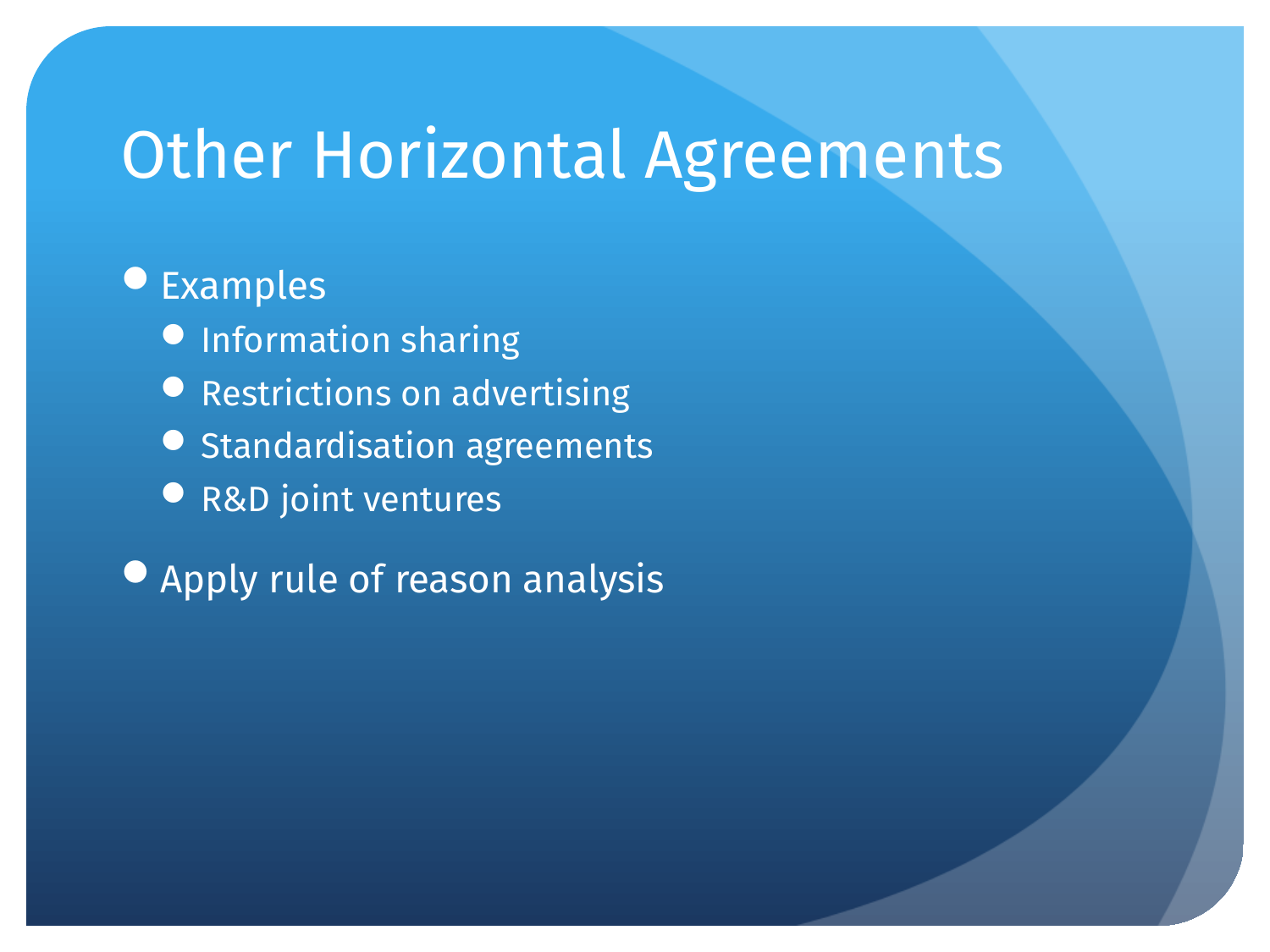

# Other Horizontal Agreements
Examples
Information sharing
Restrictions on advertising
Standardisation agreements
R&D joint ventures
Apply rule of reason analysis